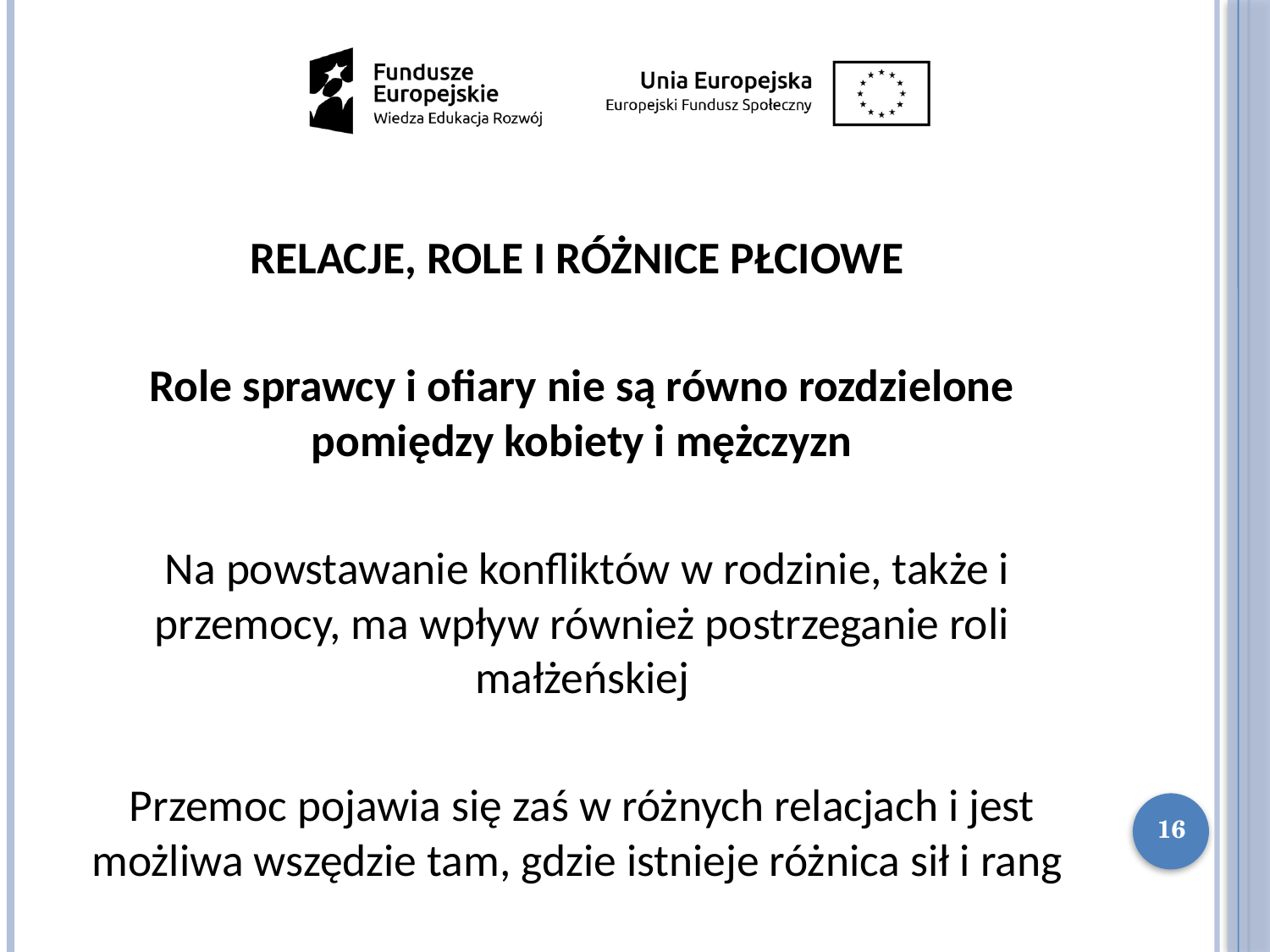

RELACJE, ROLE I RÓŻNICE PŁCIOWE

Role sprawcy i ofiary nie są równo rozdzielone pomiędzy kobiety i mężczyzn

 Na powstawanie konfliktów w rodzinie, także i przemocy, ma wpływ również postrzeganie roli małżeńskiej

Przemoc pojawia się zaś w różnych relacjach i jest możliwa wszędzie tam, gdzie istnieje różnica sił i rang

16